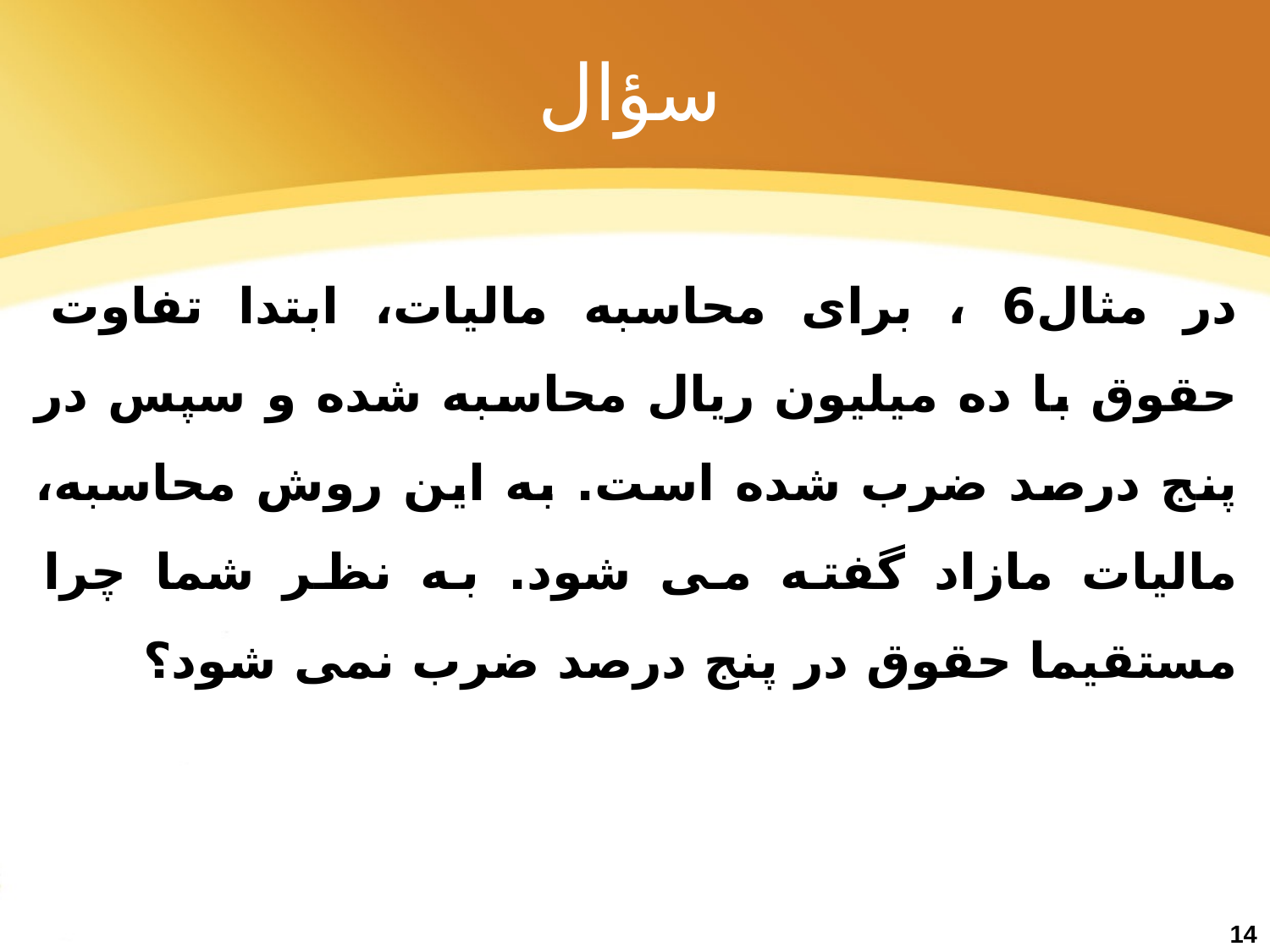

# سؤال
در مثال6 ، برای محاسبه مالیات، ابتدا تفاوت حقوق با ده میلیون ریال محاسبه شده و سپس در پنج درصد ضرب شده است. به این روش محاسبه، مالیات مازاد گفته می شود. به نظر شما چرا مستقیما حقوق در پنج درصد ضرب نمی شود؟
14